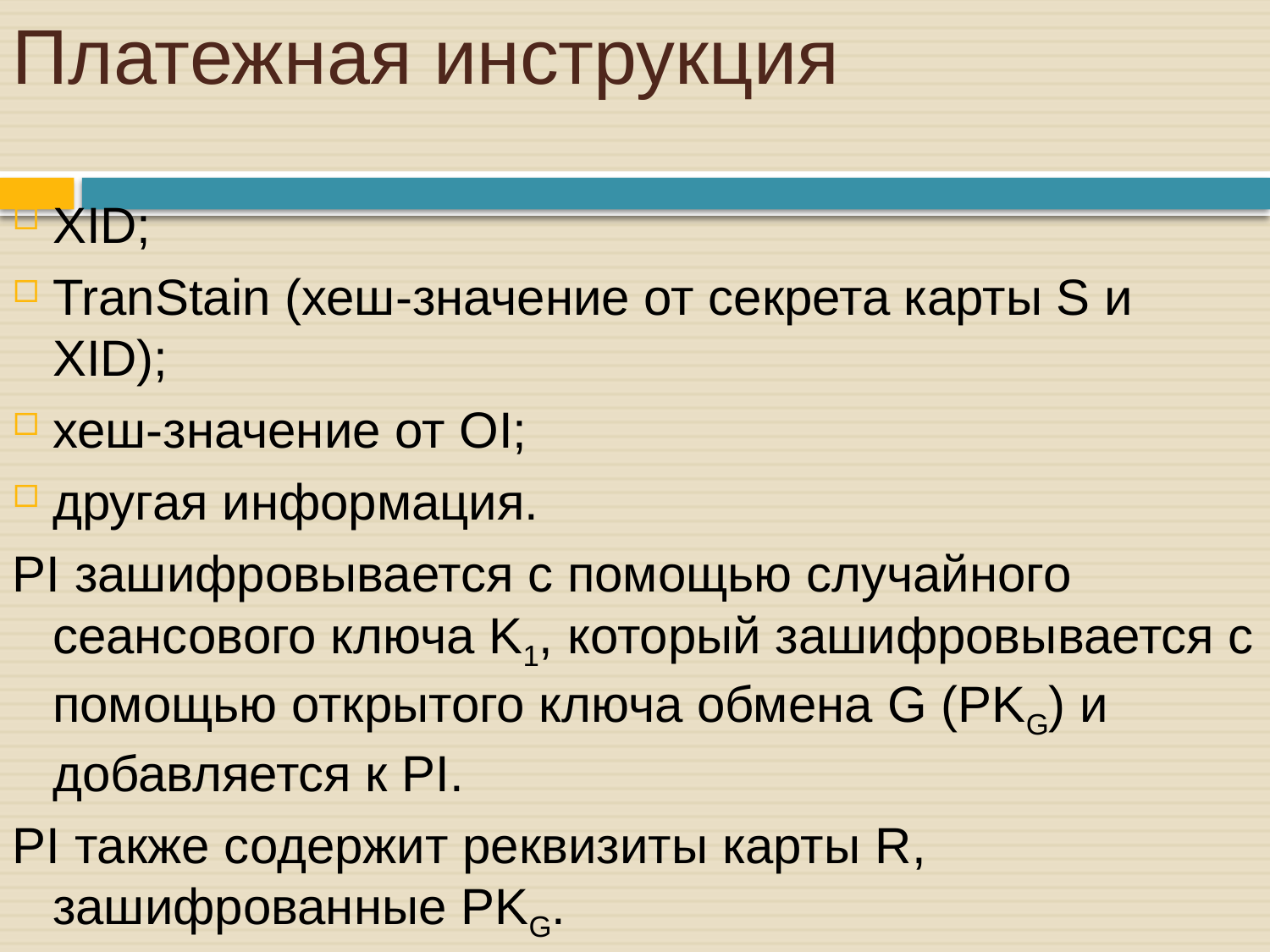

# Платежная инструкция
XID;
TranStain (хеш-значение от секрета карты S и XID);
хеш-значение от OI;
другая информация.
PI зашифровывается с помощью случайного сеансового ключа K1, который зашифровывается с помощью открытого ключа обмена G (PKG) и добавляется к PI.
PI также содержит реквизиты карты R, зашифрованные PKG.